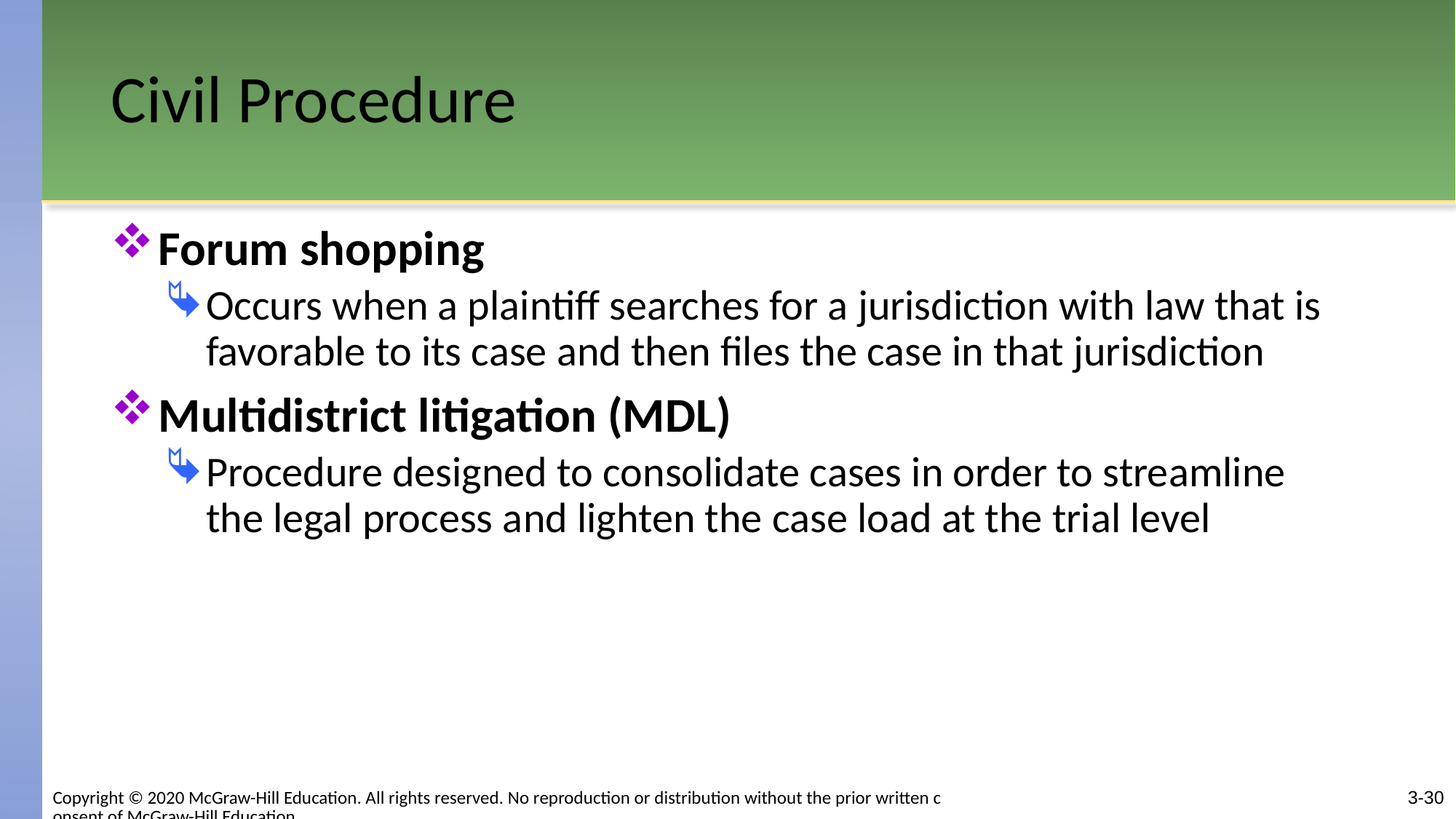

# Civil Procedure
Forum shopping
Occurs when a plaintiff searches for a jurisdiction with law that is favorable to its case and then files the case in that jurisdiction
Multidistrict litigation (MDL)
Procedure designed to consolidate cases in order to streamline the legal process and lighten the case load at the trial level
3-30
Copyright © 2020 McGraw-Hill Education. All rights reserved. No reproduction or distribution without the prior written consent of McGraw-Hill Education.